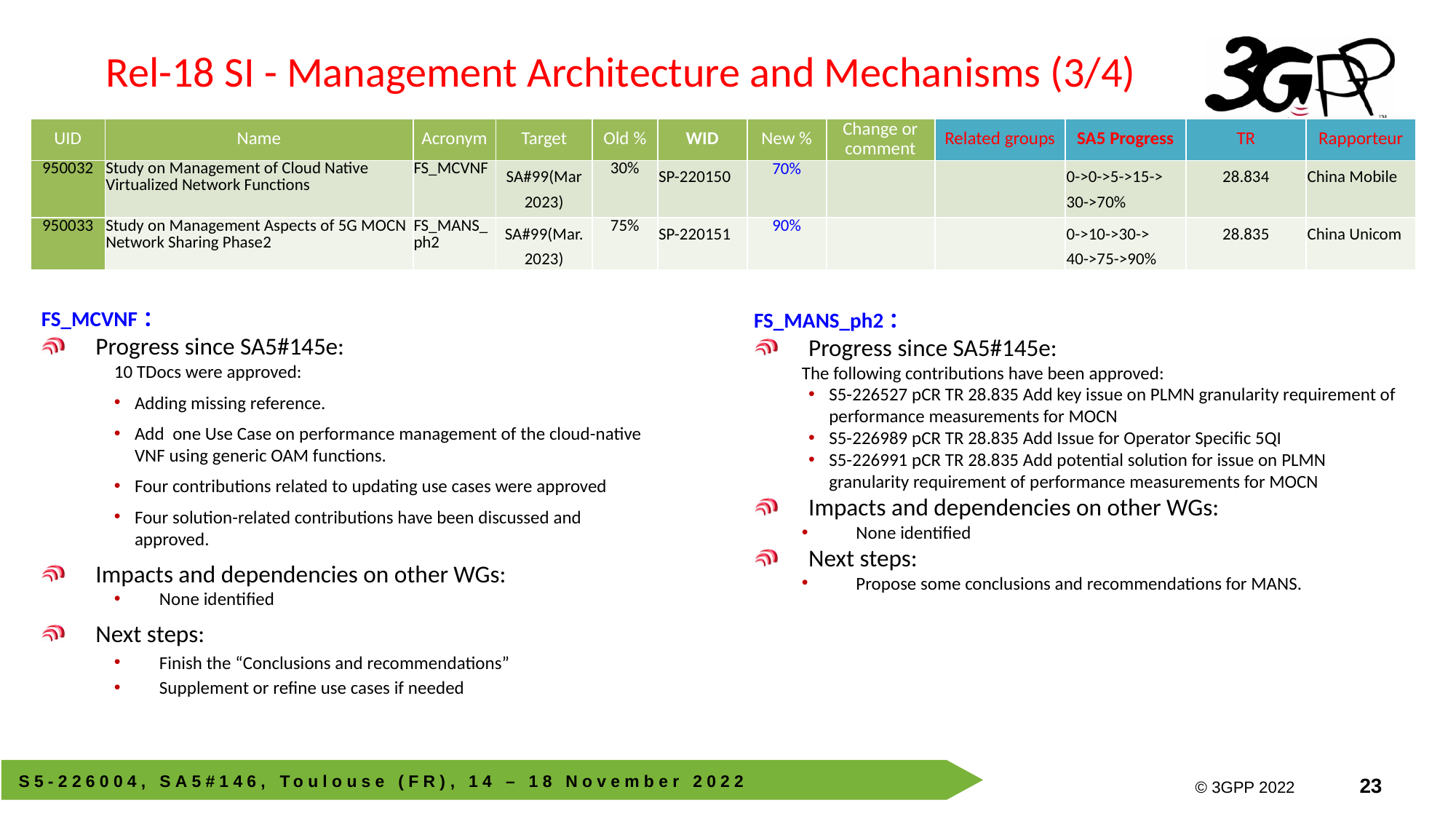

# Rel-18 SI - Management Architecture and Mechanisms (3/4)
| UID | Name | Acronym | Target | Old % | WID | New % | Change or comment | Related groups | SA5 Progress | TR | Rapporteur |
| --- | --- | --- | --- | --- | --- | --- | --- | --- | --- | --- | --- |
| 950032 | Study on Management of Cloud Native Virtualized Network Functions | FS\_MCVNF | SA#99(Mar 2023) | 30% | SP-220150 | 70% |  |  | 0->0->5->15-> 30->70% | 28.834 | China Mobile |
| 950033 | Study on Management Aspects of 5G MOCN Network Sharing Phase2 | FS\_MANS\_ph2 | SA#99(Mar. 2023) | 75% | SP-220151 | 90% |  |  | 0->10->30-> 40->75->90% | 28.835 | China Unicom |
FS_MCVNF：
Progress since SA5#145e:
10 TDocs were approved:
Adding missing reference.
Add  one Use Case on performance management of the cloud-native VNF using generic OAM functions.
Four contributions related to updating use cases were approved
Four solution-related contributions have been discussed and approved.
Impacts and dependencies on other WGs:
None identified
Next steps:
Finish the “Conclusions and recommendations”
Supplement or refine use cases if needed
FS_MANS_ph2：
Progress since SA5#145e:
The following contributions have been approved:
S5-226527 pCR TR 28.835 Add key issue on PLMN granularity requirement of performance measurements for MOCN
S5-226989 pCR TR 28.835 Add Issue for Operator Specific 5QI
S5-226991 pCR TR 28.835 Add potential solution for issue on PLMN granularity requirement of performance measurements for MOCN
Impacts and dependencies on other WGs:
None identified
Next steps:
Propose some conclusions and recommendations for MANS.